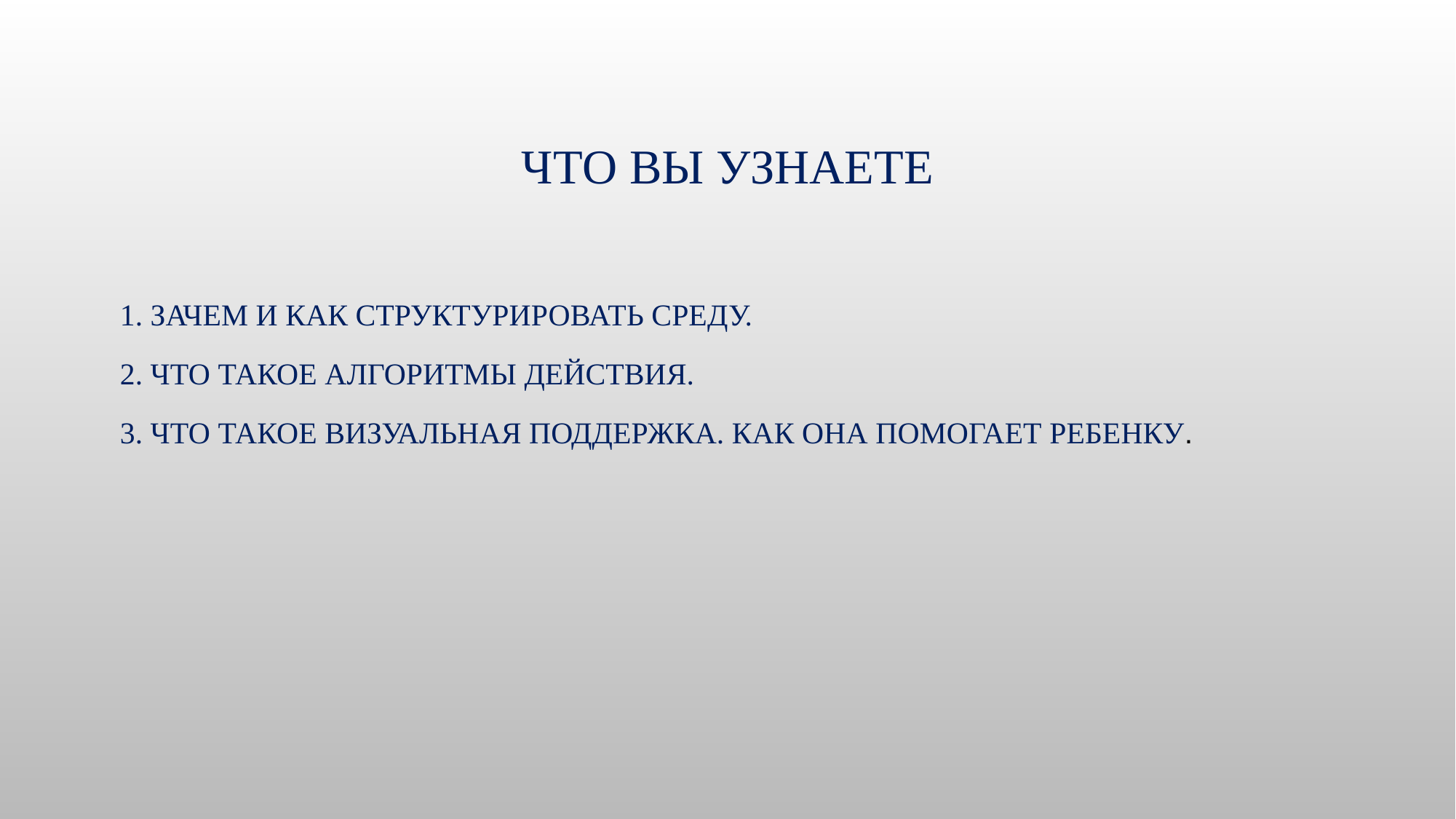

# Что вы узнаете
1. Зачем и как структурировать среду.
2. Что такое алгоритмы действия.
3. Что такое визуальная поддержка. Как она помогает ребенку.